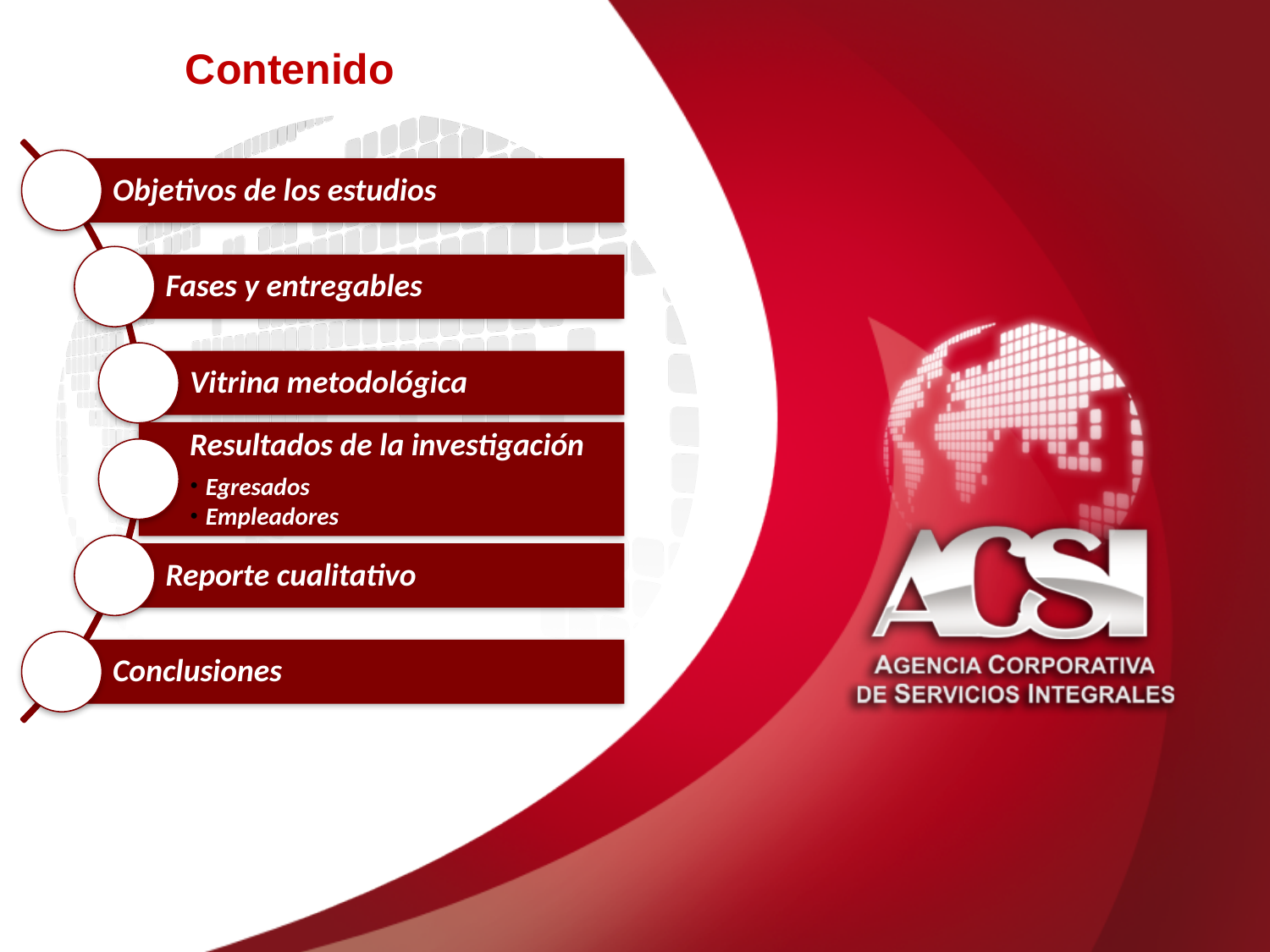

Contenido
Objetivos de los estudios
Fases y entregables
Vitrina metodológica
Resultados de la investigación
Egresados
Empleadores
Reporte cualitativo
Conclusiones